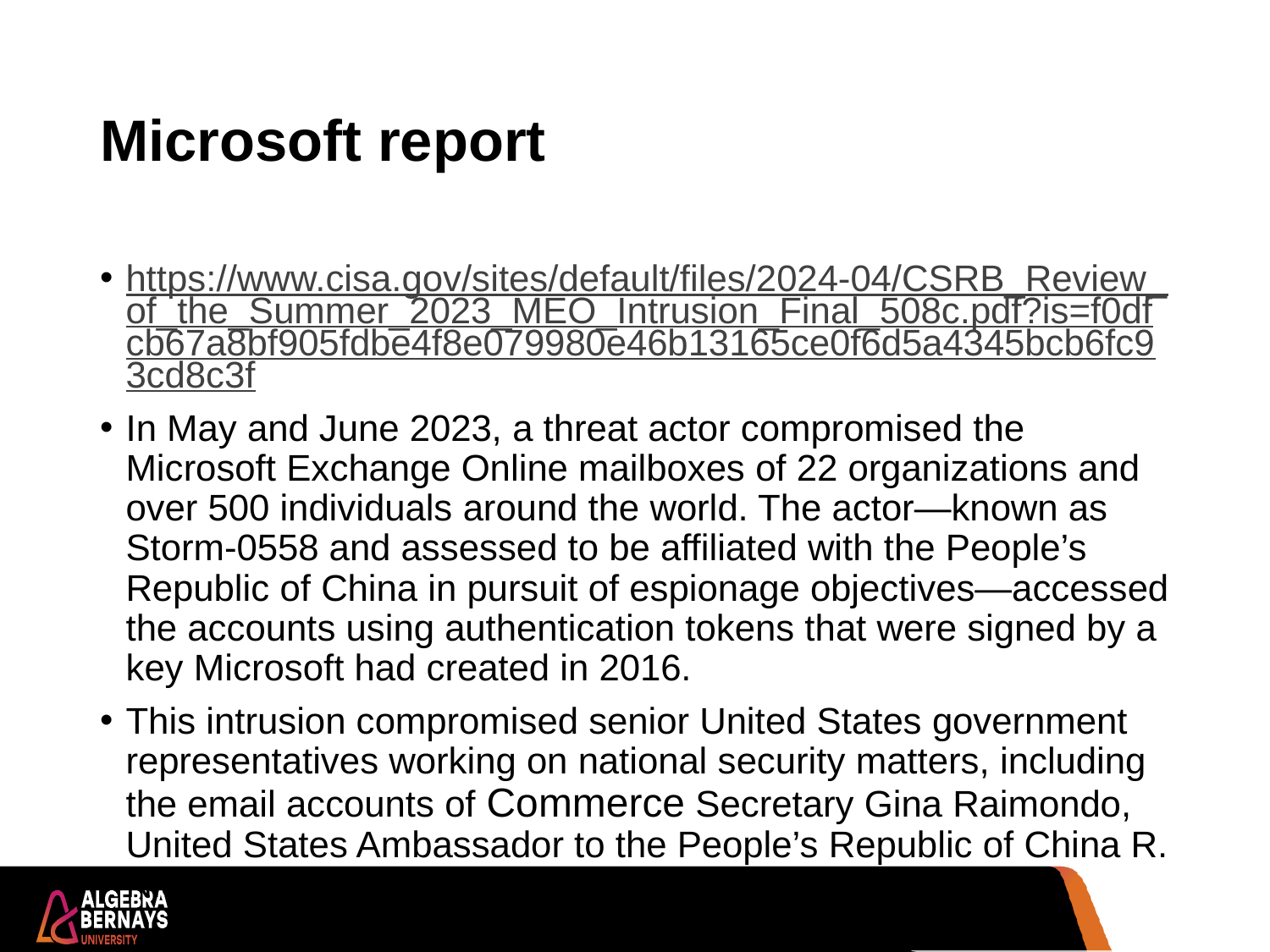

# Microsoft report
https://www.cisa.gov/sites/default/files/2024-04/CSRB_Review_of_the_Summer_2023_MEO_Intrusion_Final_508c.pdf?is=f0dfcb67a8bf905fdbe4f8e079980e46b13165ce0f6d5a4345bcb6fc93cd8c3f
In May and June 2023, a threat actor compromised the Microsoft Exchange Online mailboxes of 22 organizations and over 500 individuals around the world. The actor—known as Storm-0558 and assessed to be affiliated with the People’s Republic of China in pursuit of espionage objectives—accessed the accounts using authentication tokens that were signed by a key Microsoft had created in 2016.
This intrusion compromised senior United States government representatives working on national security matters, including the email accounts of Commerce Secretary Gina Raimondo, United States Ambassador to the People’s Republic of China R. Nicholas Burns, and Congressman Don Bacon.